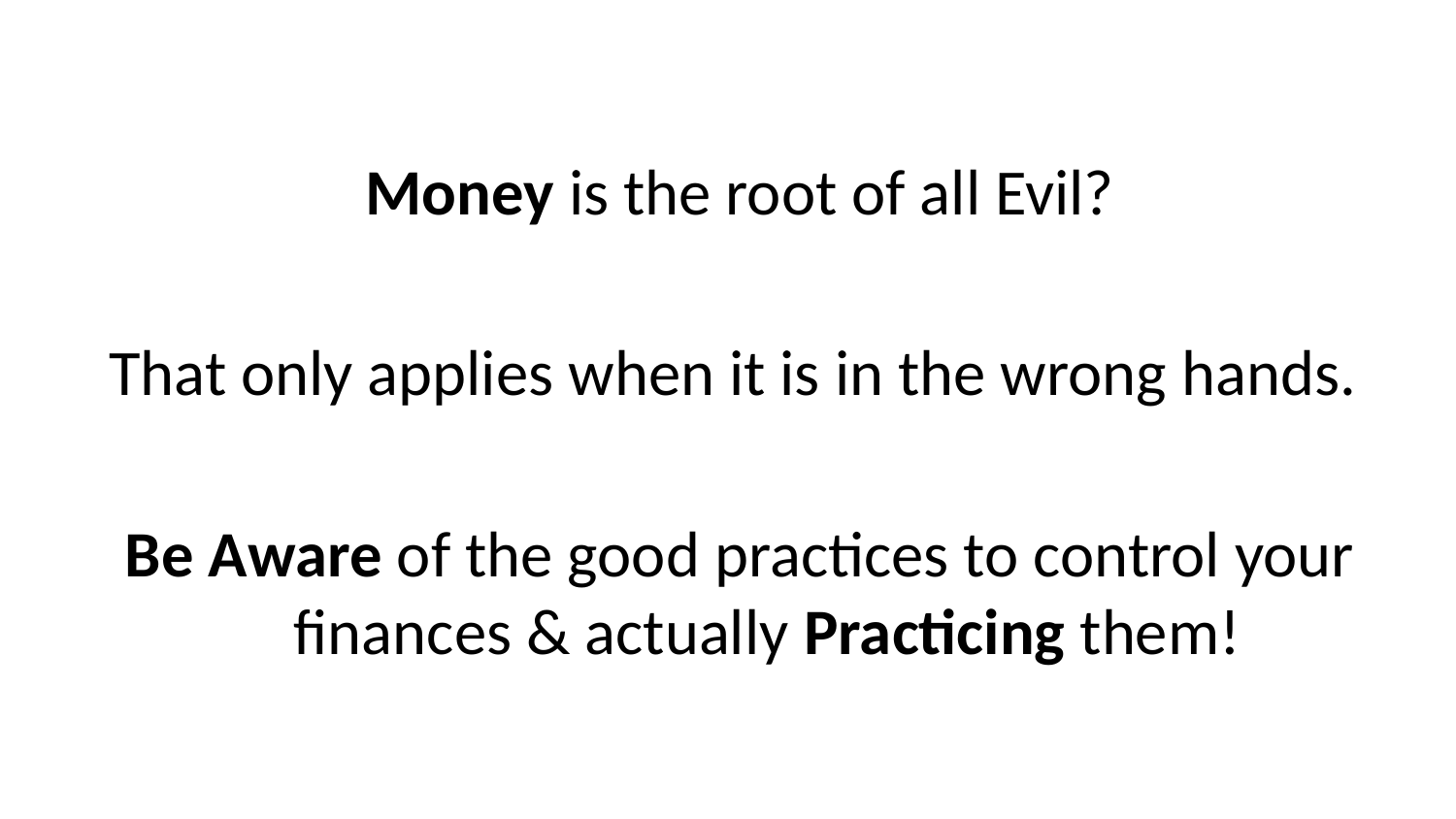

Money is the root of all Evil?

That only applies when it is in the wrong hands.

Be Aware of the good practices to control your finances & actually Practicing them!